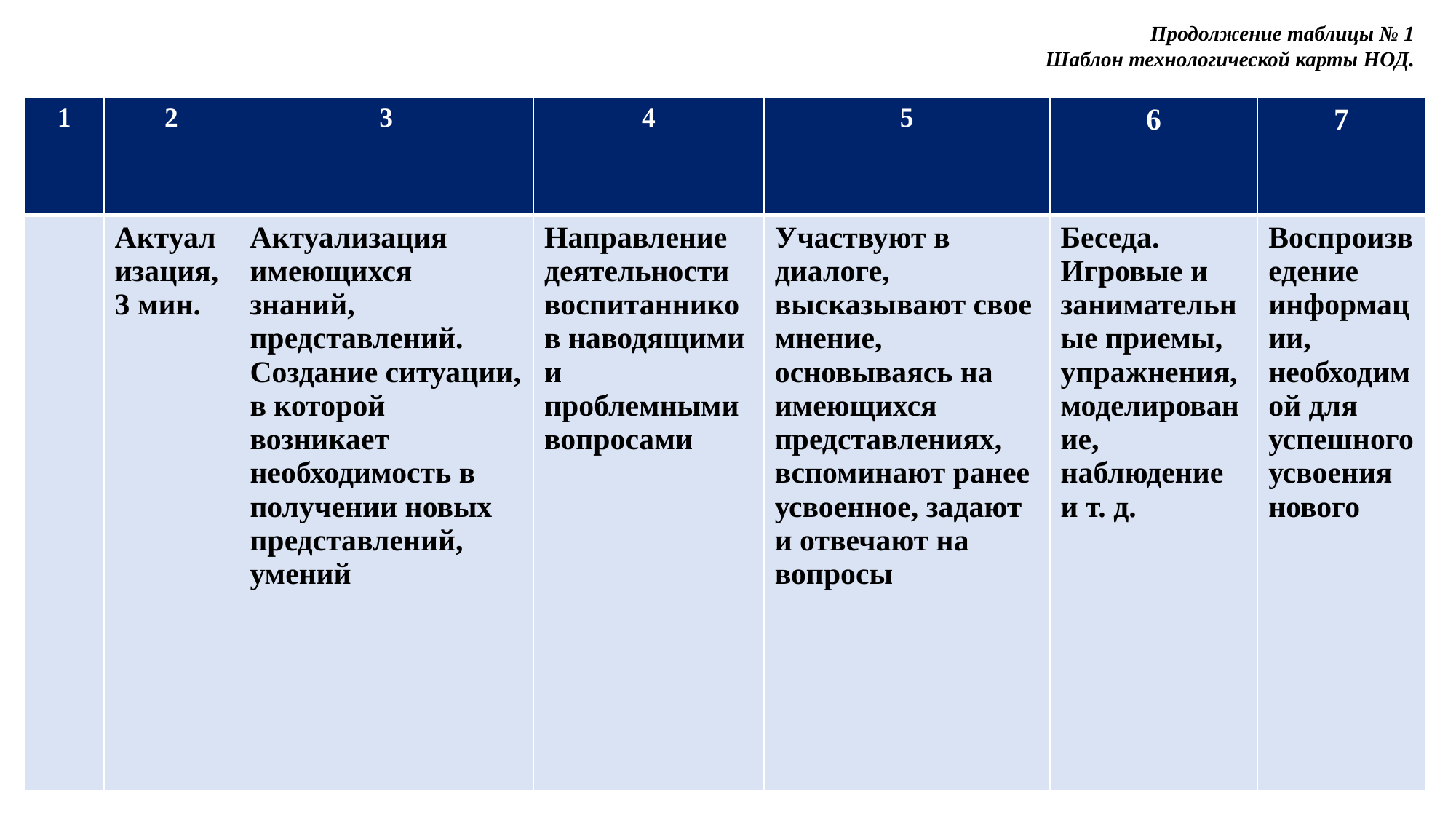

Продолжение таблицы № 1
Шаблон технологической карты НОД.
| 1 | 2 | 3 | 4 | 5 | 6 | 7 |
| --- | --- | --- | --- | --- | --- | --- |
|  | Актуализация, 3 мин. | Актуализация имеющихся знаний, представлений. Создание ситуации, в которой возникает необходимость в получении новых представлений, умений | Направление деятельности воспитанников наводящими и проблемными вопросами | Участвуют в диалоге, высказывают свое мнение, основываясь на имеющихся представлениях, вспоминают ранее усвоенное, задают и отвечают на вопросы | Беседа. Игровые и занимательные приемы, упражнения, моделирование, наблюдение и т. д. | Воспроизведение информации, необходимой для успешного усвоения нового |